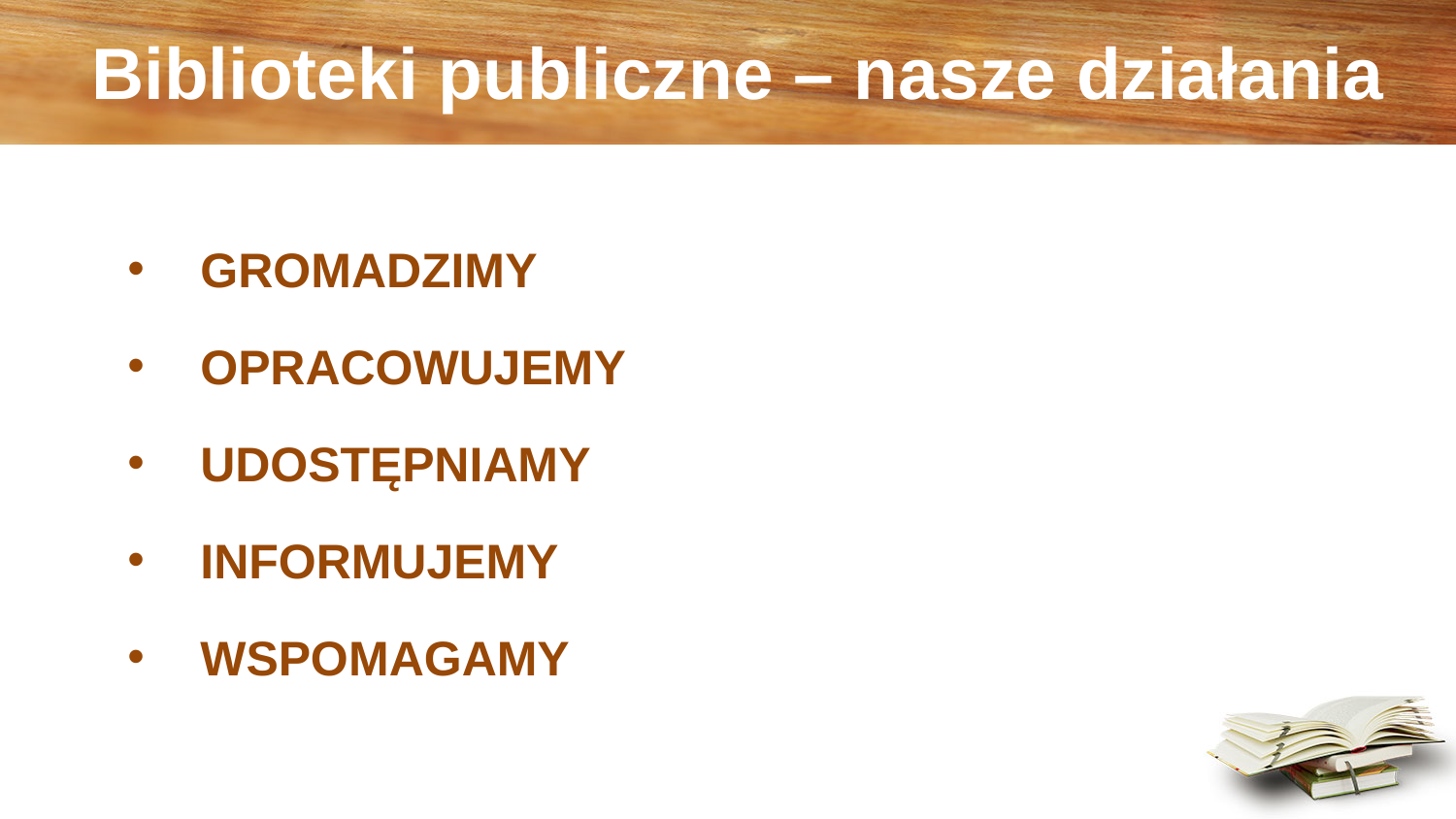

# Biblioteki publiczne – nasze działania
GROMADZIMY
OPRACOWUJEMY
UDOSTĘPNIAMY
INFORMUJEMY
WSPOMAGAMY